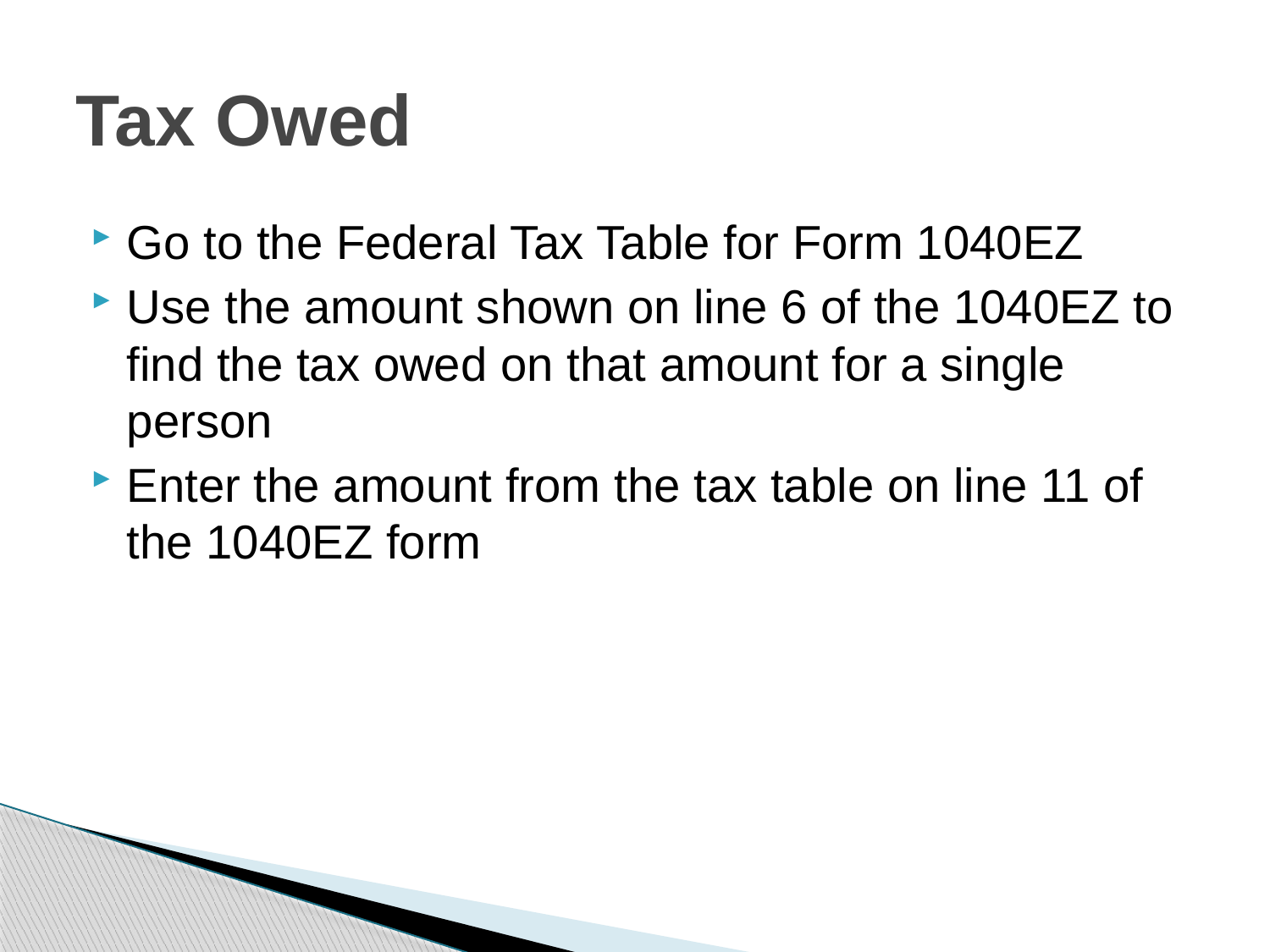

# Tax Owed
Go to the Federal Tax Table for Form 1040EZ
Use the amount shown on line 6 of the 1040EZ to find the tax owed on that amount for a single person
Enter the amount from the tax table on line 11 of the 1040EZ form